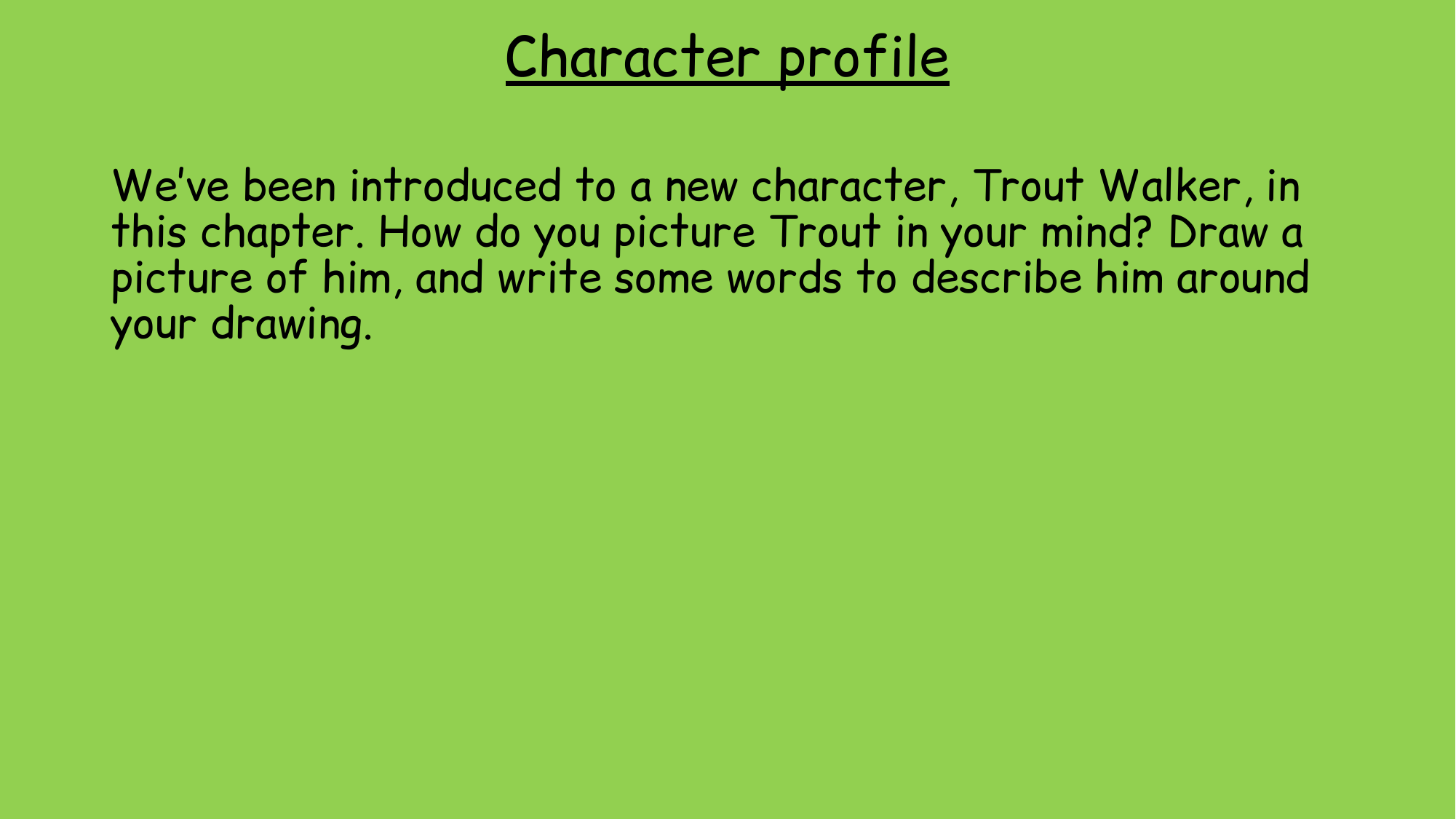

Character profile

We’ve been introduced to a new character, Trout Walker, in this chapter. How do you picture Trout in your mind? Draw a picture of him, and write some words to describe him around your drawing.